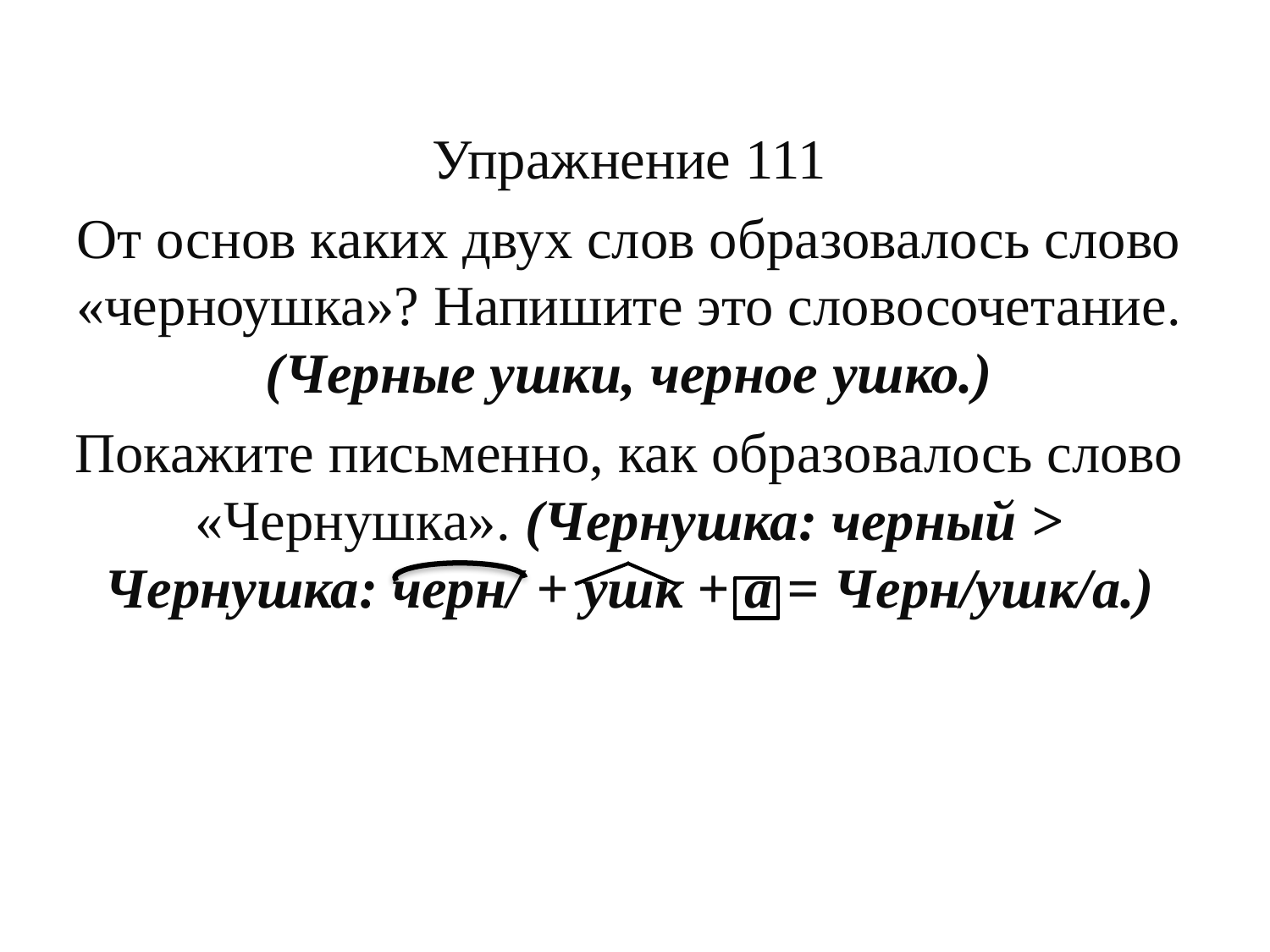

Упражнение 111
От основ каких двух слов образовалось слово «черноушка»? Напишите это словосочетание. (Черные ушки, черное ушко.)
Покажите письменно, как образовалось слово «Чернушка». (Чернушка: черный > Чернушка: черн/ + ушк + а = Черн/ушк/а.)